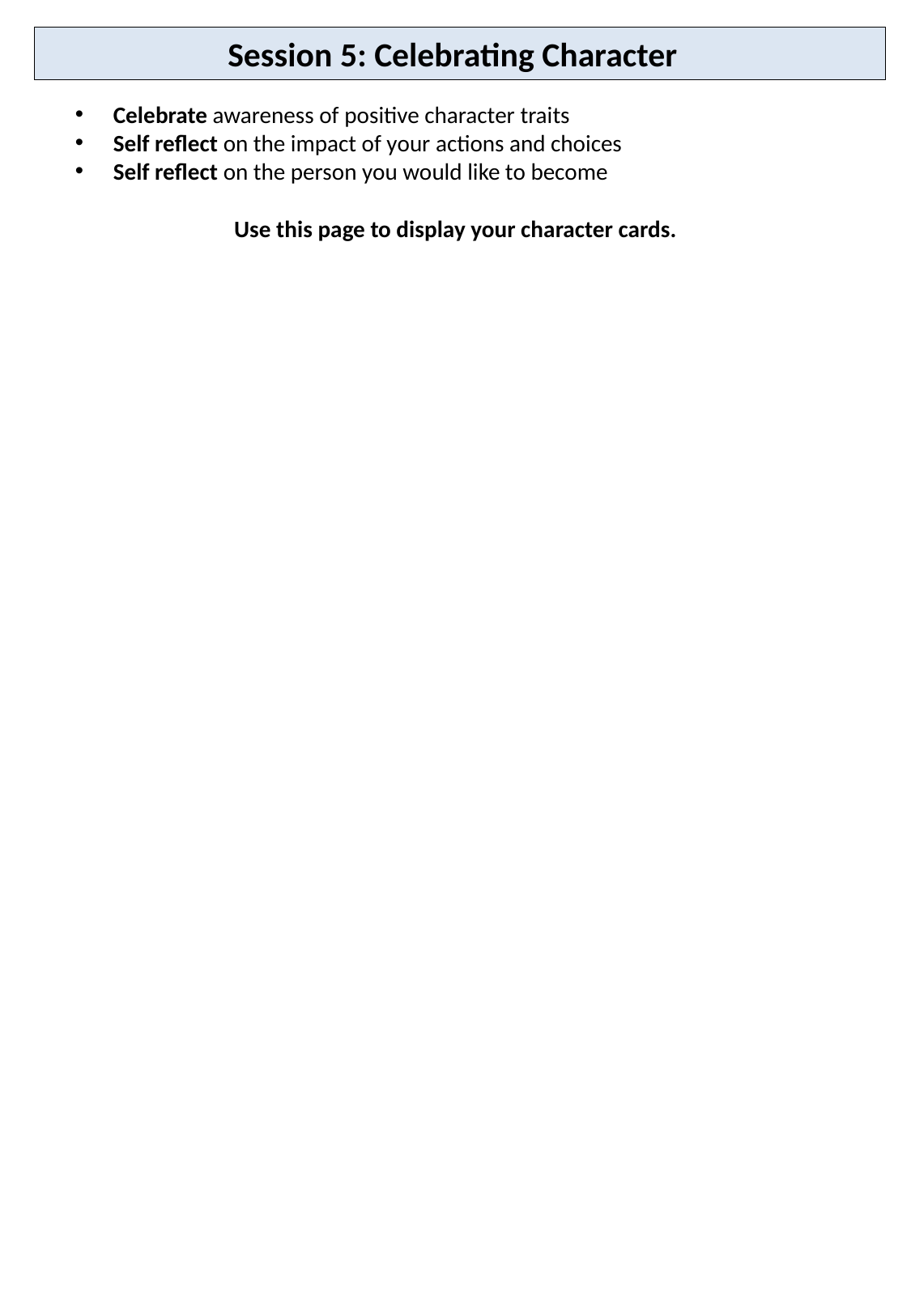

Session 5: Celebrating Character
Celebrate awareness of positive character traits
Self reflect on the impact of your actions and choices
Self reflect on the person you would like to become
Use this page to display your character cards.